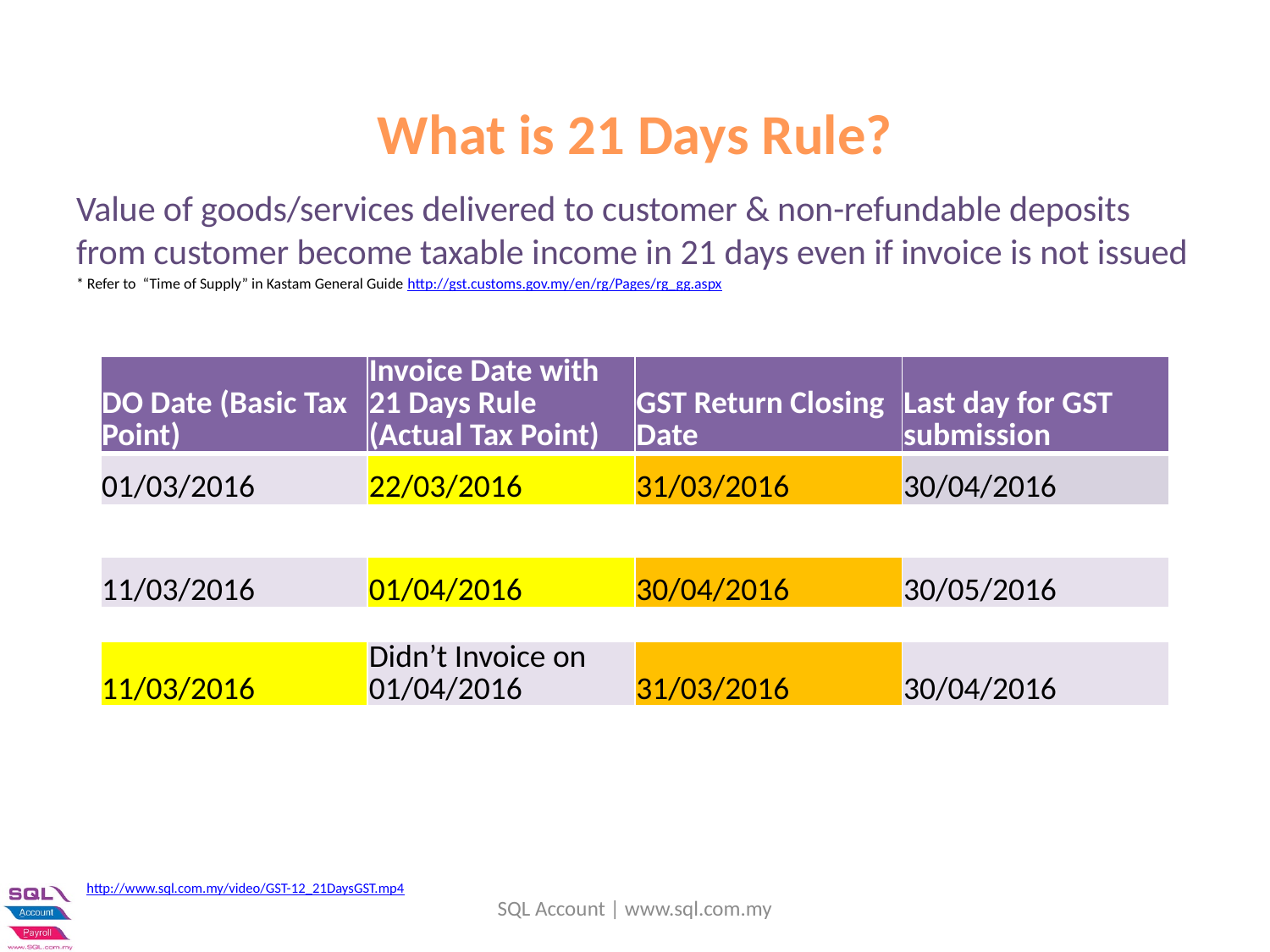

# What is 21 Days Rule?
Value of goods/services delivered to customer & non-refundable deposits from customer become taxable income in 21 days even if invoice is not issued
* Refer to  “Time of Supply” in Kastam General Guide http://gst.customs.gov.my/en/rg/Pages/rg_gg.aspx
| DO Date (Basic Tax Point) | Invoice Date with 21 Days Rule (Actual Tax Point) | GST Return Closing Date | Last day for GST submission |
| --- | --- | --- | --- |
| 01/03/2016 | 22/03/2016 | 31/03/2016 | 30/04/2016 |
| 11/03/2016 | 01/04/2016 | 30/04/2016 | 30/05/2016 |
| --- | --- | --- | --- |
| 11/03/2016 | Didn’t Invoice on 01/04/2016 | 31/03/2016 | 30/04/2016 |
| --- | --- | --- | --- |
http://www.sql.com.my/video/GST-12_21DaysGST.mp4
SQL Account | www.sql.com.my